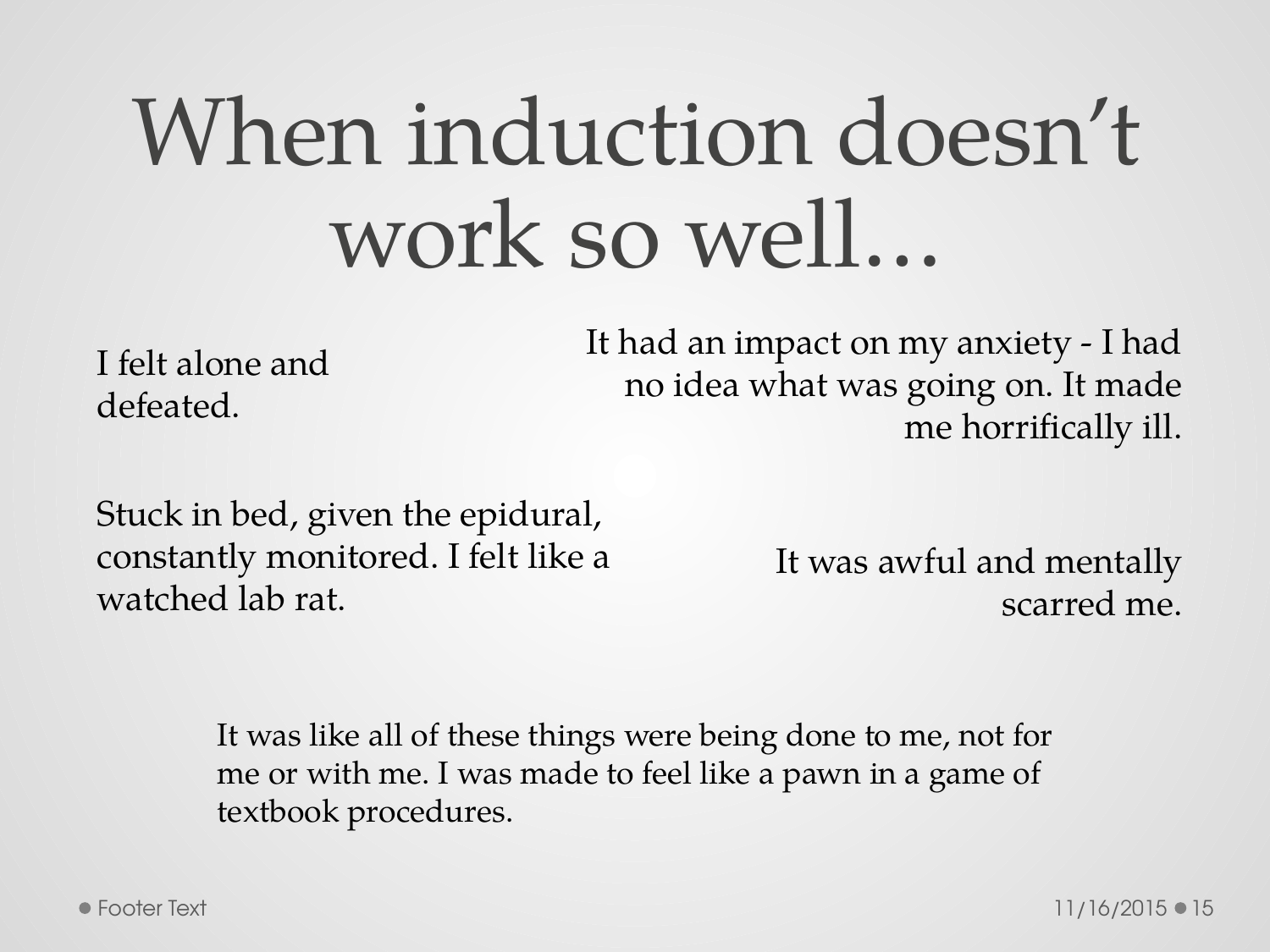

# When induction doesn’t work so well…
It had an impact on my anxiety - I had no idea what was going on. It made me horrifically ill.
I felt alone and defeated.
Stuck in bed, given the epidural, constantly monitored. I felt like a watched lab rat.
It was awful and mentally scarred me.
It was like all of these things were being done to me, not for me or with me. I was made to feel like a pawn in a game of textbook procedures.
Footer Text
11/16/2015
15